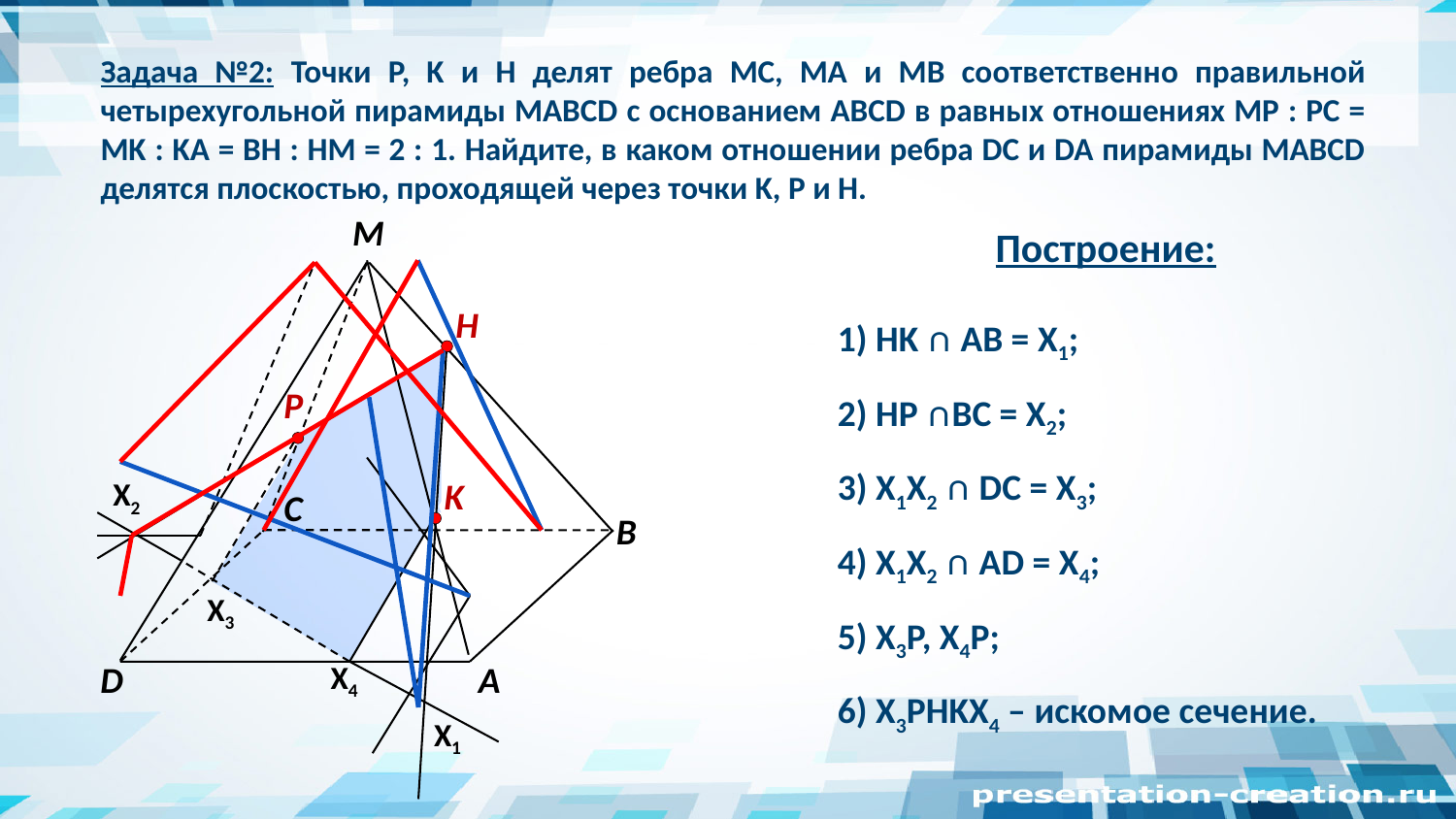

Задача №2: Точки P, K и H делят ребра MC, MA и MB соответственно правильной четырехугольной пирамиды MABCD с основанием ABCD в равных отношениях MP : PC = MK : KA = BH : HM = 2 : 1. Найдите, в каком отношении ребра DC и DA пирамиды MABCD делятся плоскостью, проходящей через точки K, P и H.
M
Построение:

1) HK ∩ AB = X1;
2) HP ∩BC = X2;
3) X1X2 ∩ DC = X3;
4) X1X2 ∩ AD = X4;
5) X3P, X4P;
6) X3PHKX4 – искомое сечение.

H

P

X2
K
С
B

X3
D
X4
А

X1